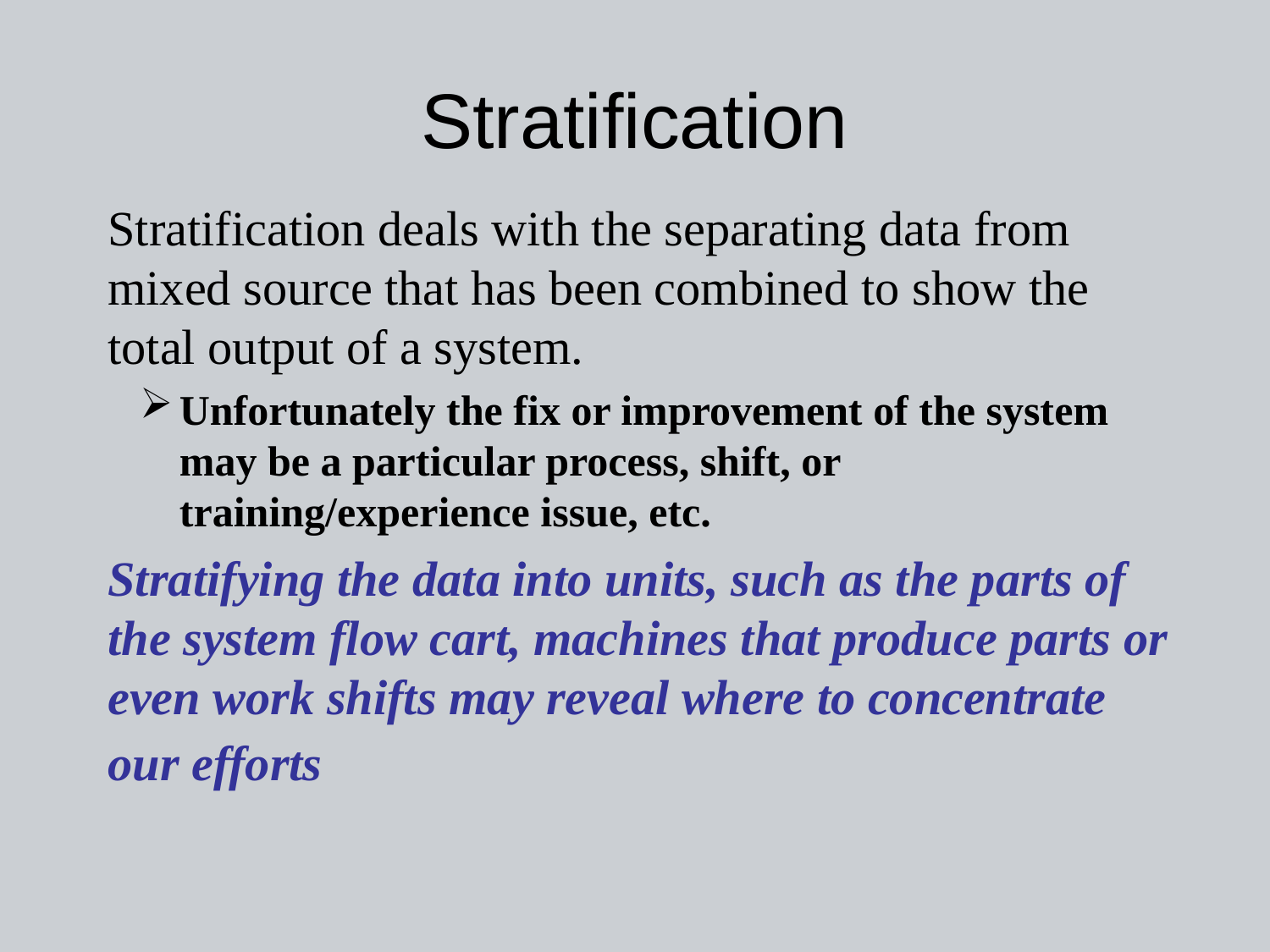

# Stratification
Stratification deals with the separating data from mixed source that has been combined to show the total output of a system.
Unfortunately the fix or improvement of the system may be a particular process, shift, or training/experience issue, etc.
Stratifying the data into units, such as the parts of the system flow cart, machines that produce parts or even work shifts may reveal where to concentrate our efforts